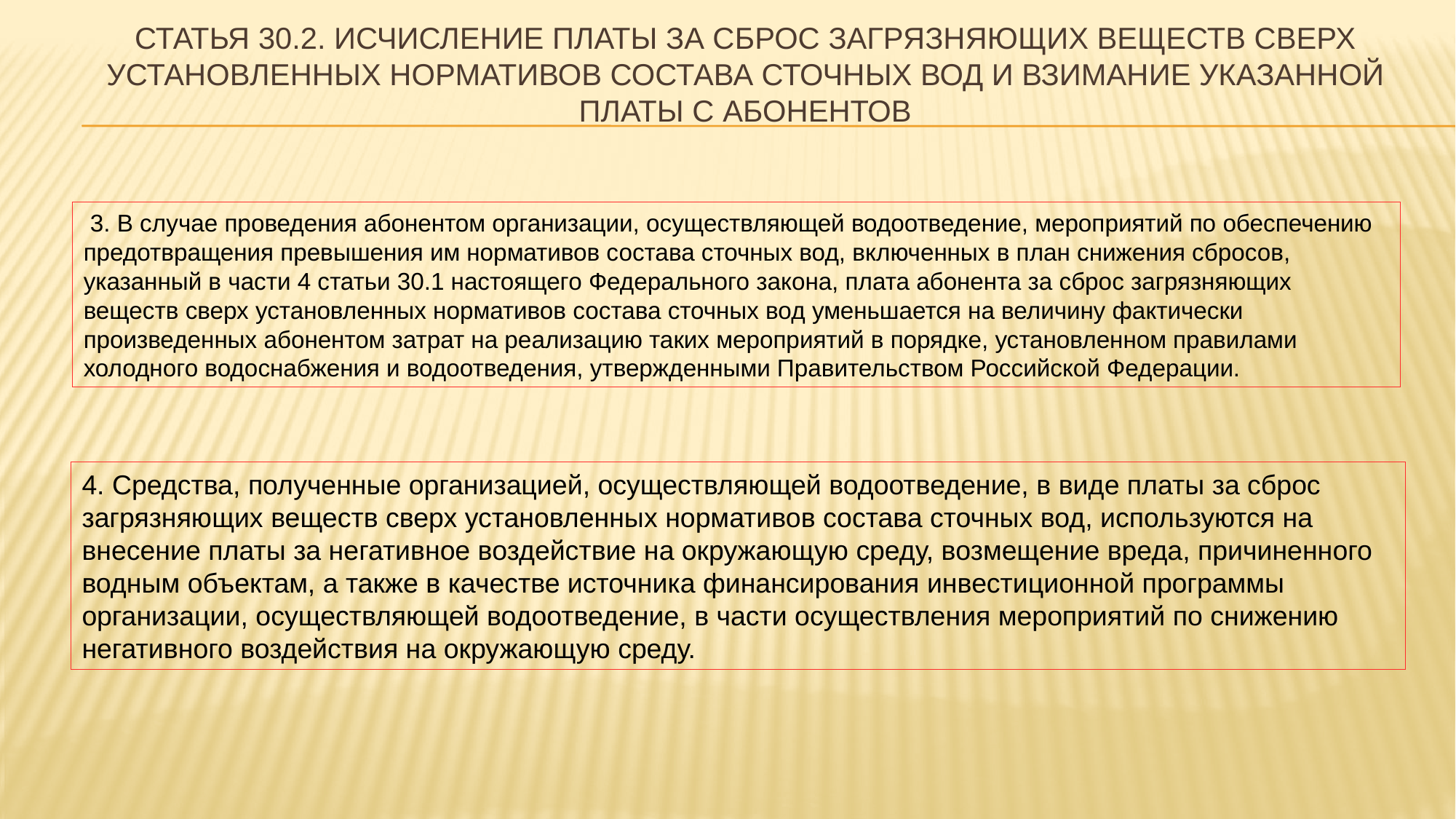

# Статья 30.2. Исчисление платы за сброс загрязняющих веществ сверх установленных нормативов состава сточных вод и взимание указанной платы с абонентов
 3. В случае проведения абонентом организации, осуществляющей водоотведение, мероприятий по обеспечению предотвращения превышения им нормативов состава сточных вод, включенных в план снижения сбросов, указанный в части 4 статьи 30.1 настоящего Федерального закона, плата абонента за сброс загрязняющих веществ сверх установленных нормативов состава сточных вод уменьшается на величину фактически произведенных абонентом затрат на реализацию таких мероприятий в порядке, установленном правилами холодного водоснабжения и водоотведения, утвержденными Правительством Российской Федерации.
4. Средства, полученные организацией, осуществляющей водоотведение, в виде платы за сброс загрязняющих веществ сверх установленных нормативов состава сточных вод, используются на внесение платы за негативное воздействие на окружающую среду, возмещение вреда, причиненного водным объектам, а также в качестве источника финансирования инвестиционной программы организации, осуществляющей водоотведение, в части осуществления мероприятий по снижению негативного воздействия на окружающую среду.